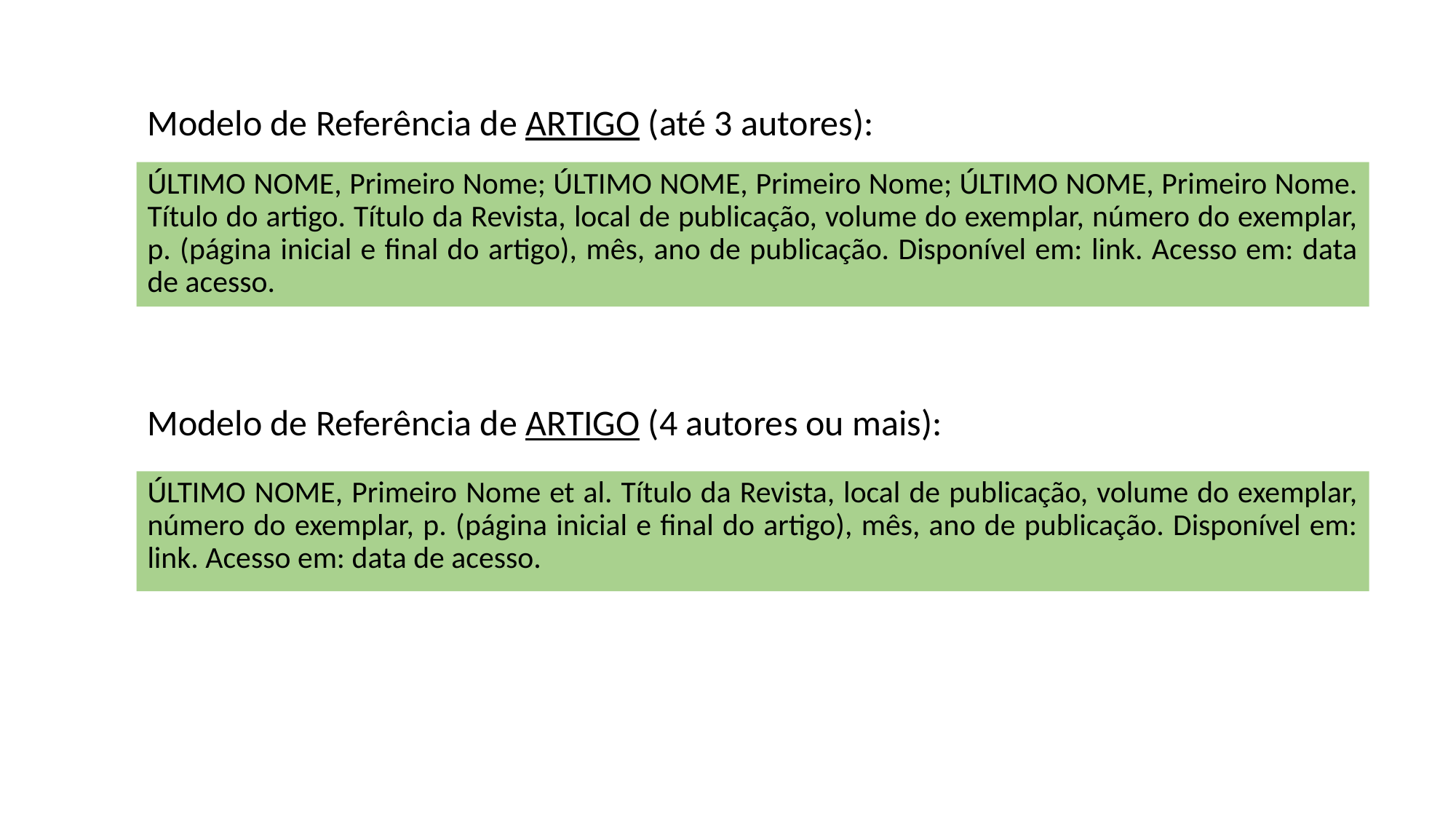

Modelo de Referência de ARTIGO (até 3 autores):
ÚLTIMO NOME, Primeiro Nome; ÚLTIMO NOME, Primeiro Nome; ÚLTIMO NOME, Primeiro Nome. Título do artigo. Título da Revista, local de publicação, volume do exemplar, número do exemplar, p. (página inicial e final do artigo), mês, ano de publicação. Disponível em: link. Acesso em: data de acesso.
Modelo de Referência de ARTIGO (4 autores ou mais):
ÚLTIMO NOME, Primeiro Nome et al. Título da Revista, local de publicação, volume do exemplar, número do exemplar, p. (página inicial e final do artigo), mês, ano de publicação. Disponível em: link. Acesso em: data de acesso.